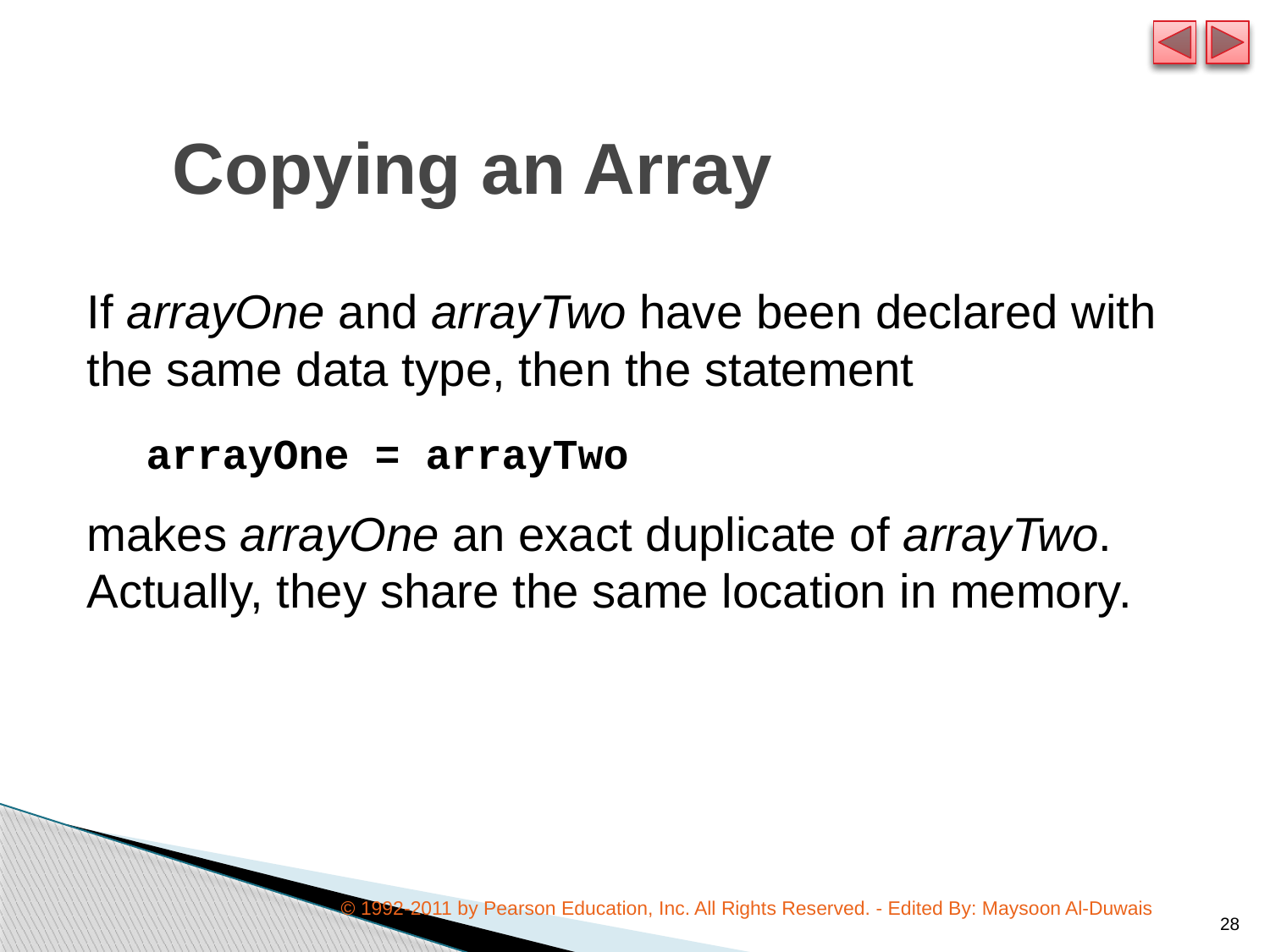

# Copying an Array
If arrayOne and arrayTwo have been declared with the same data type, then the statement
  arrayOne = arrayTwo
makes arrayOne an exact duplicate of arrayTwo. Actually, they share the same location in memory.

© 1992-2011 by Pearson Education, Inc. All Rights Reserved. - Edited By: Maysoon Al-Duwais
28